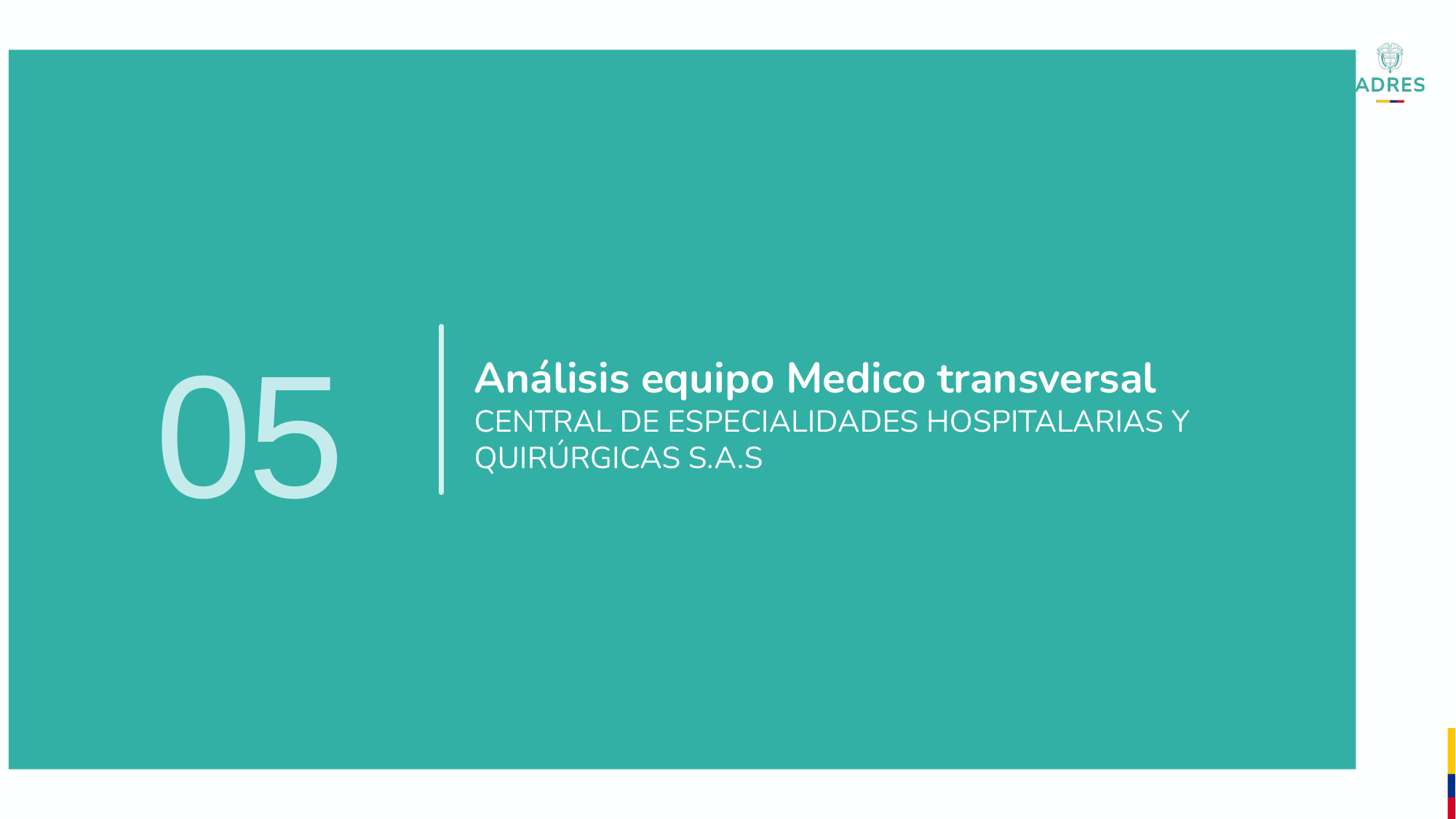

05
Análisis equipo Medico transversal
CENTRAL DE ESPECIALIDADES HOSPITALARIAS Y QUIRÚRGICAS S.A.S